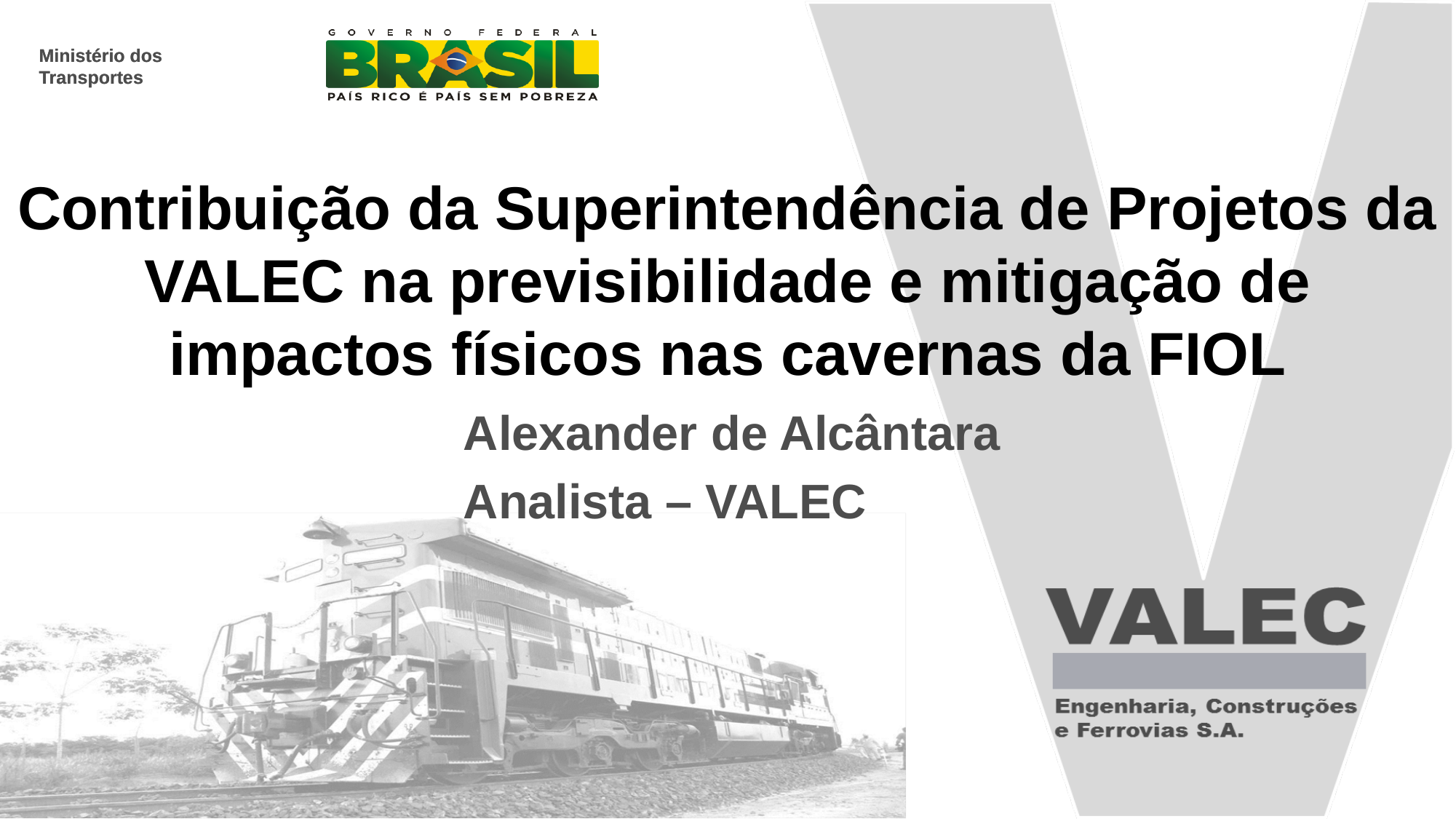

# Contribuição da Superintendência de Projetos da VALEC na previsibilidade e mitigação de impactos físicos nas cavernas da FIOL
Alexander de Alcântara
Analista – VALEC